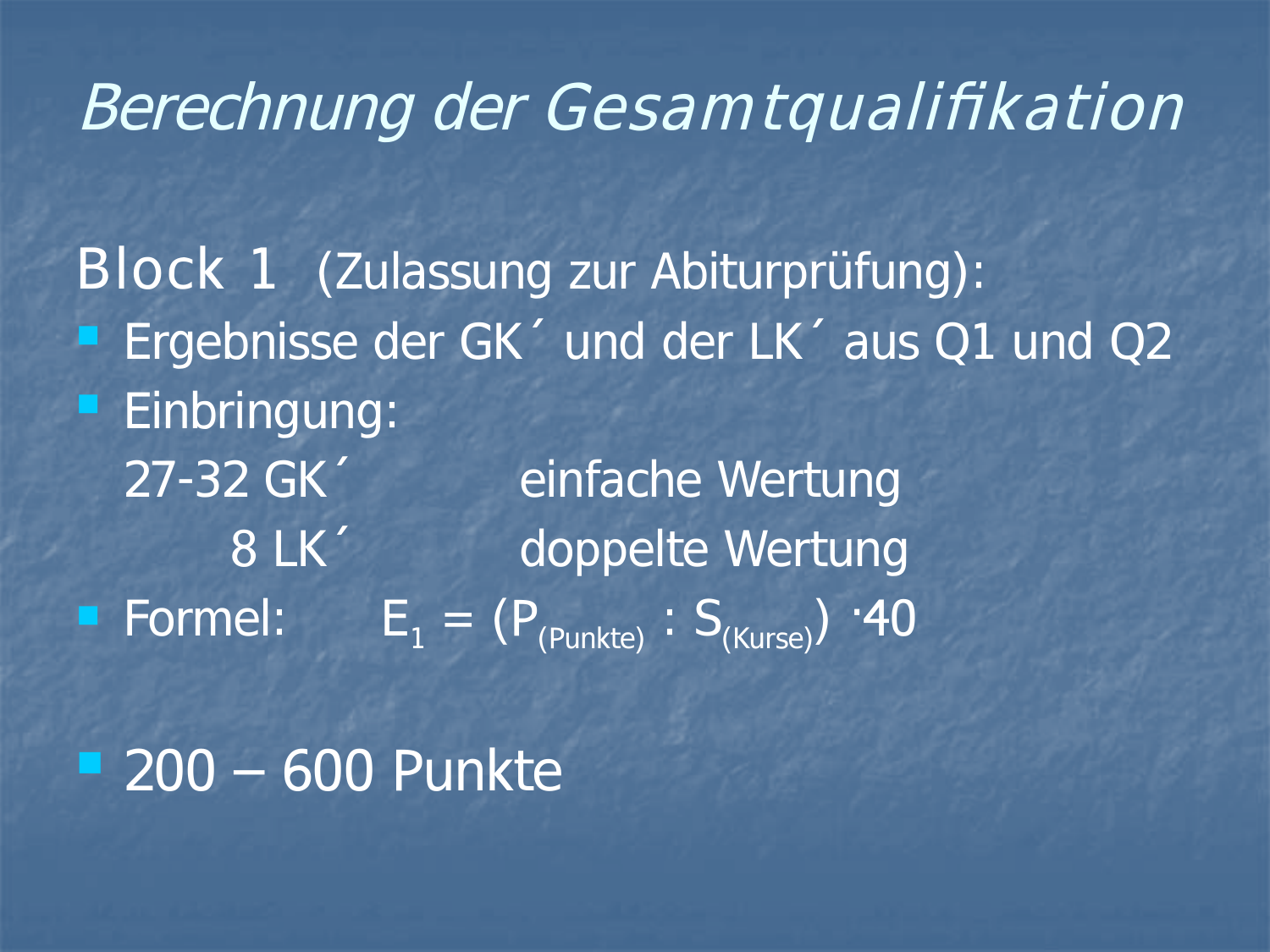

# Berechnung der Gesamtqualifikation
Block 1  (Zulassung zur Abiturprüfung):
Ergebnisse der GK´ und der LK´ aus Q1 und Q2
Einbringung:
	27-32 GK´ 		 einfache Wertung
          8 LK´		 doppelte Wertung
Formel:      E1 = (P(Punkte) : S(Kurse)) ·40

200 – 600 Punkte